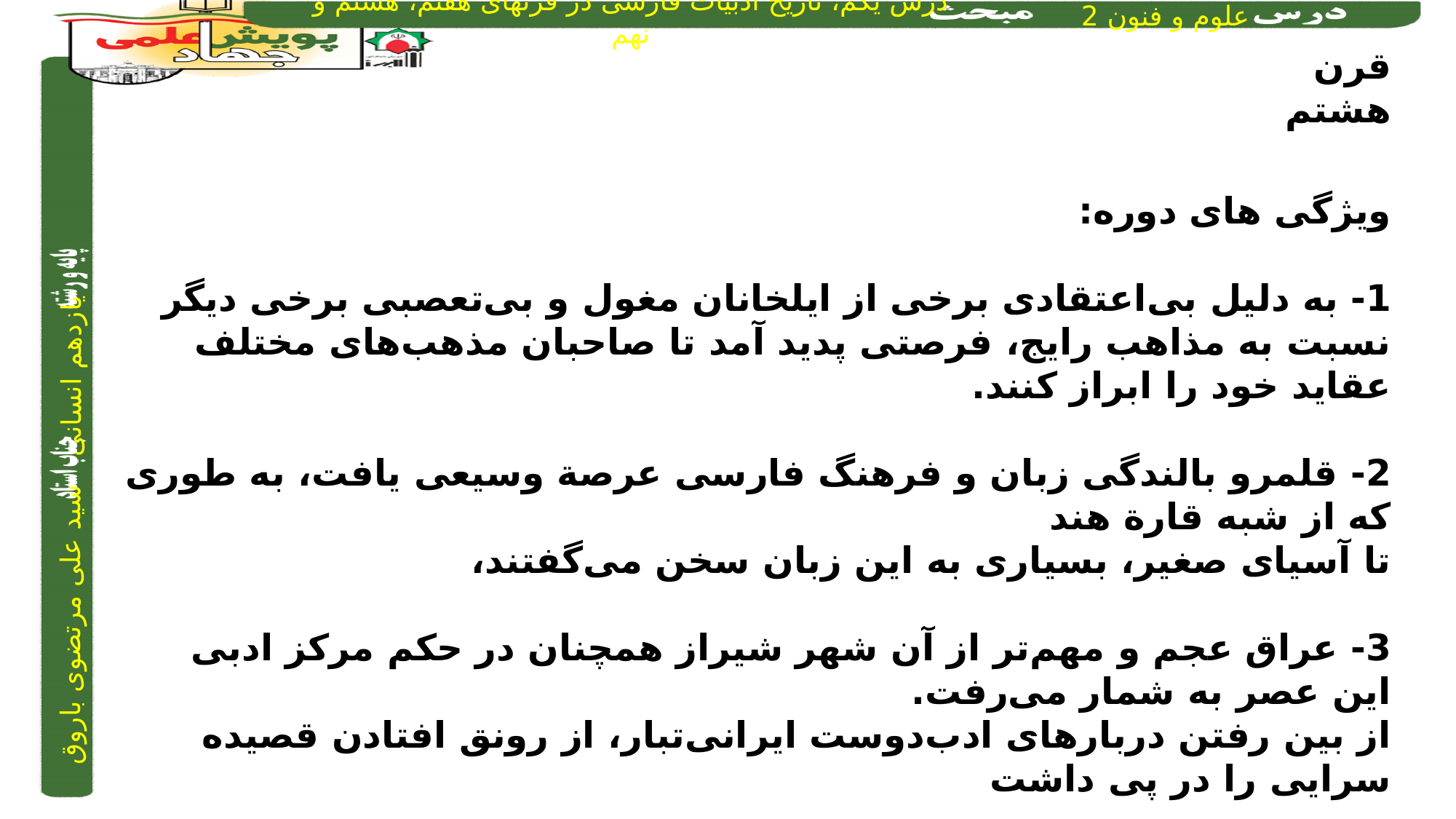

قرن هشتم
ویژگی های دوره:

1- به دلیل بی‌اعتقادی برخی از ایلخانان مغول و بی‌تعصبی برخی دیگر نسبت به مذاهب رایج، فرصتی پدید آمد تا صاحبان مذهب‌های مختلف عقاید خود را ابراز کنند.

2- قلمرو بالندگی زبان و فرهنگ فارسی عرصة وسیعی یافت، به طوری که از شبه قارة هند
تا آسیای صغیر، بسیاری به این زبان سخن می‌گفتند،

3- عراق عجم و مهم‌تر از آن شهر شیراز همچنان در حکم مرکز ادبی این عصر به شمار می‌رفت.
از بین رفتن دربارهای ادب‌دوست ایرانی‌تبار، از رونق افتادن قصیده سرایی را در پی داشت

4- زبان شعر جز در سروده‌های شاعران شاخص، مانند خواجو و حافظ، به سستی گرایید.